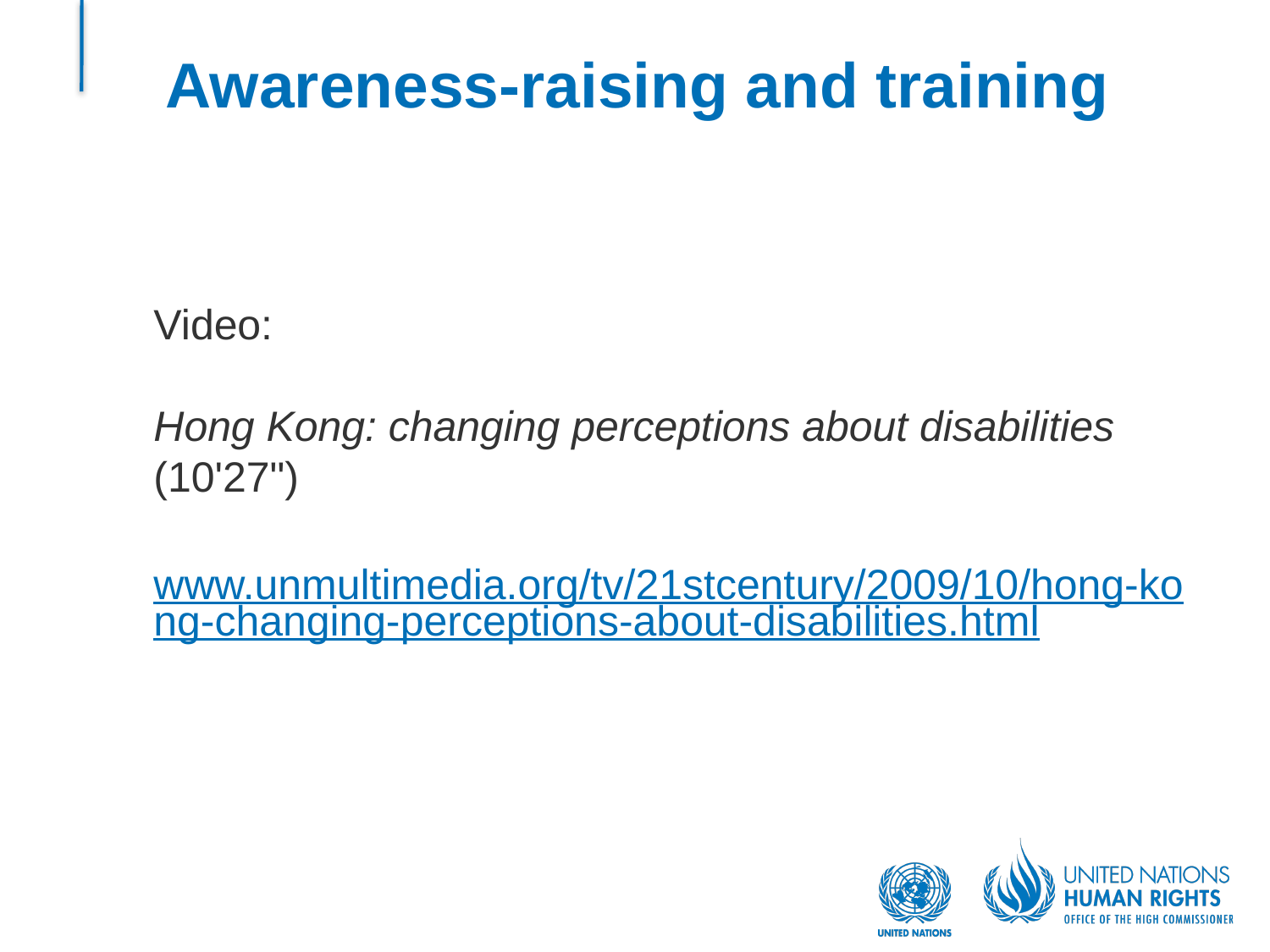

# Awareness-raising and training

Video:

Hong Kong: changing perceptions about disabilities (10'27")

www.unmultimedia.org/tv/21stcentury/2009/10/hong-kong-changing-perceptions-about-disabilities.html